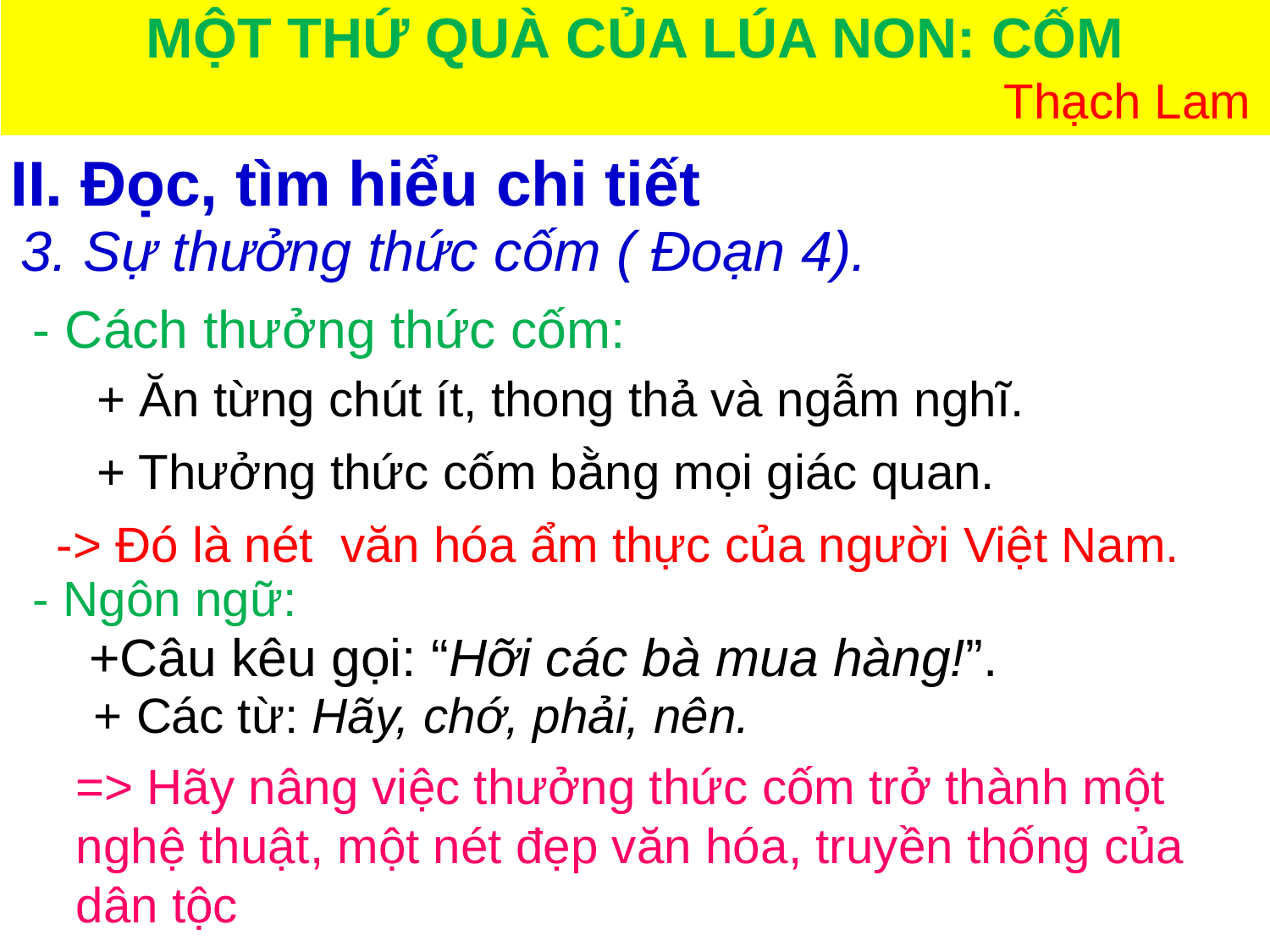

MỘT THỨ QUÀ CỦA LÚA NON: CỐM
                                                                        Thạch Lam
II. Đọc, tìm hiểu chi tiết
3. Sự thưởng thức cốm ( Đoạn 4).
- Cách thưởng thức cốm:
+ Ăn từng chút ít, thong thả và ngẫm nghĩ.
+ Thưởng thức cốm bằng mọi giác quan.
-> Đó là nét  văn hóa ẩm thực của người Việt Nam.
- Ngôn ngữ:
+Câu kêu gọi: “Hỡi các bà mua hàng!”.
     + Các từ: Hãy, chớ, phải, nên.
=> Hãy nâng việc thưởng thức cốm trở thành một nghệ thuật, một nét đẹp văn hóa, truyền thống của dân tộc